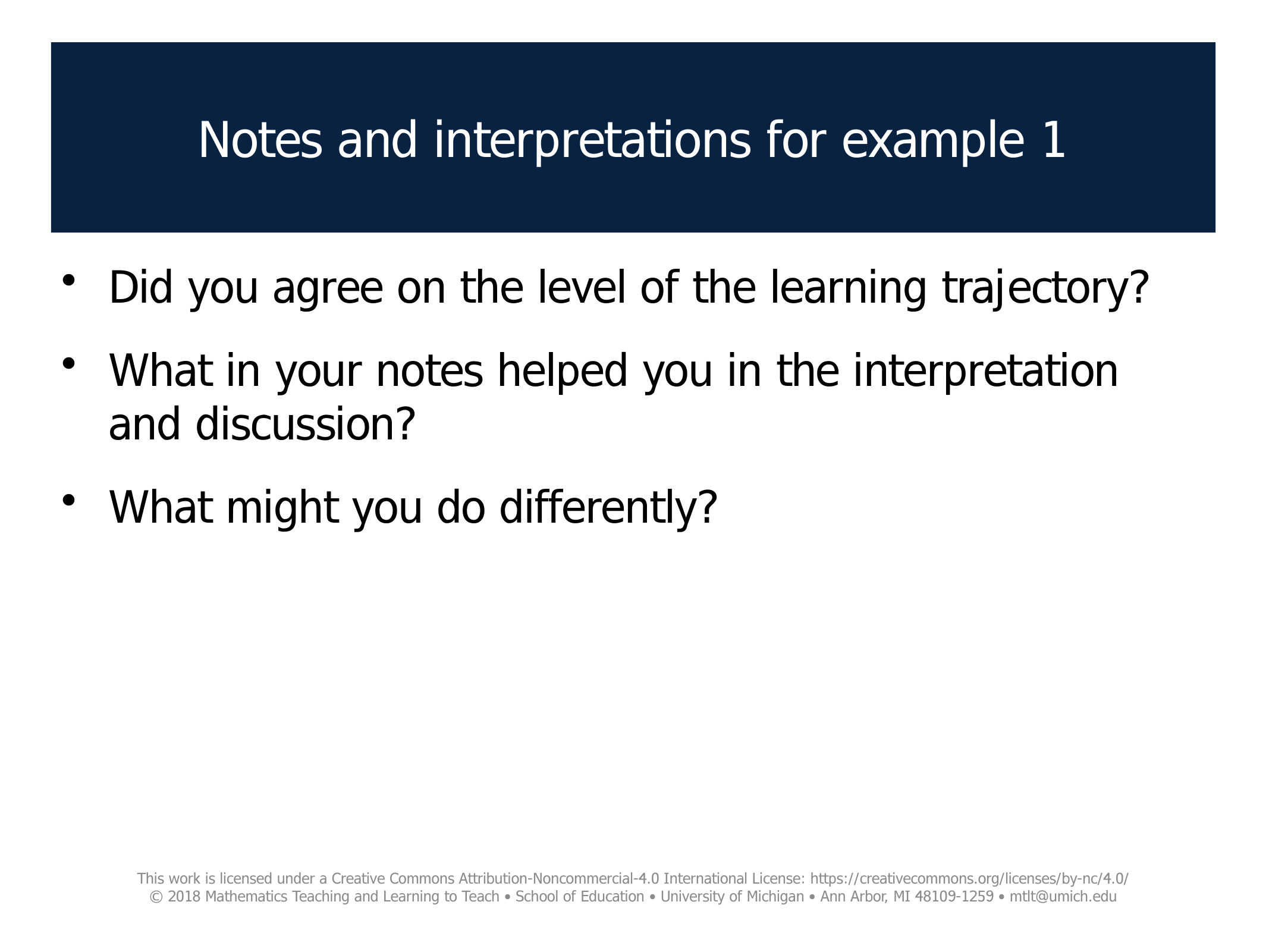

# Notes and interpretations for example 1
Did you agree on the level of the learning trajectory?
What in your notes helped you in the interpretation and discussion?
What might you do differently?
This work is licensed under a Creative Commons Attribution-Noncommercial-4.0 International License: https://creativecommons.org/licenses/by-nc/4.0/
© 2018 Mathematics Teaching and Learning to Teach • School of Education • University of Michigan • Ann Arbor, MI 48109-1259 • mtlt@umich.edu